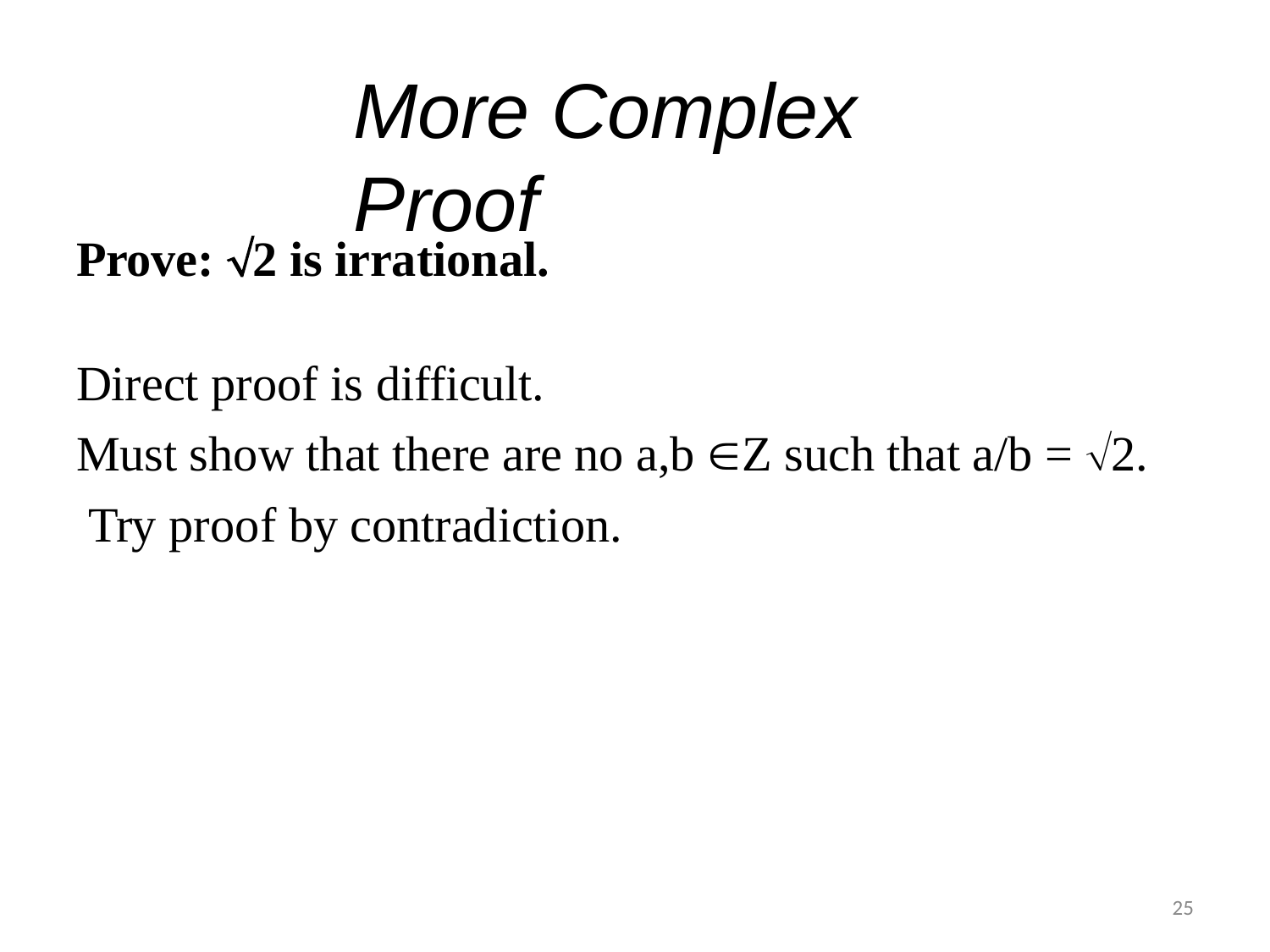

# More Complex Proof
Prove: √2 is irrational.

Direct proof is difficult.
Must show that there are no a,b ∈Z such that a/b = √2.  Try proof by contradiction.
25